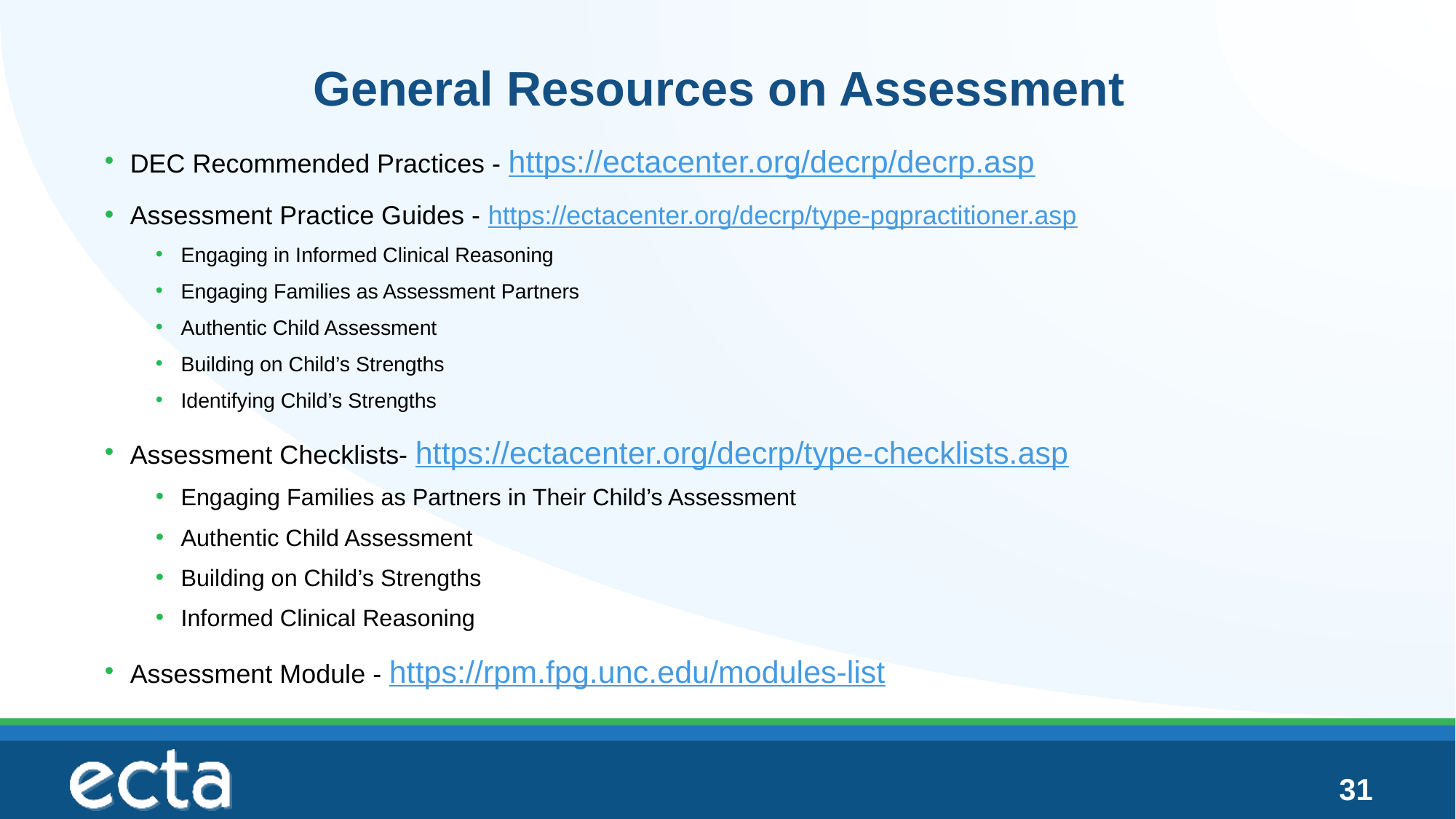

# General Resources on Assessment
DEC Recommended Practices - https://ectacenter.org/decrp/decrp.asp
Assessment Practice Guides - https://ectacenter.org/decrp/type-pgpractitioner.asp
Engaging in Informed Clinical Reasoning
Engaging Families as Assessment Partners
Authentic Child Assessment
Building on Child’s Strengths
Identifying Child’s Strengths
Assessment Checklists- https://ectacenter.org/decrp/type-checklists.asp
Engaging Families as Partners in Their Child’s Assessment
Authentic Child Assessment
Building on Child’s Strengths
Informed Clinical Reasoning
Assessment Module - https://rpm.fpg.unc.edu/modules-list

31